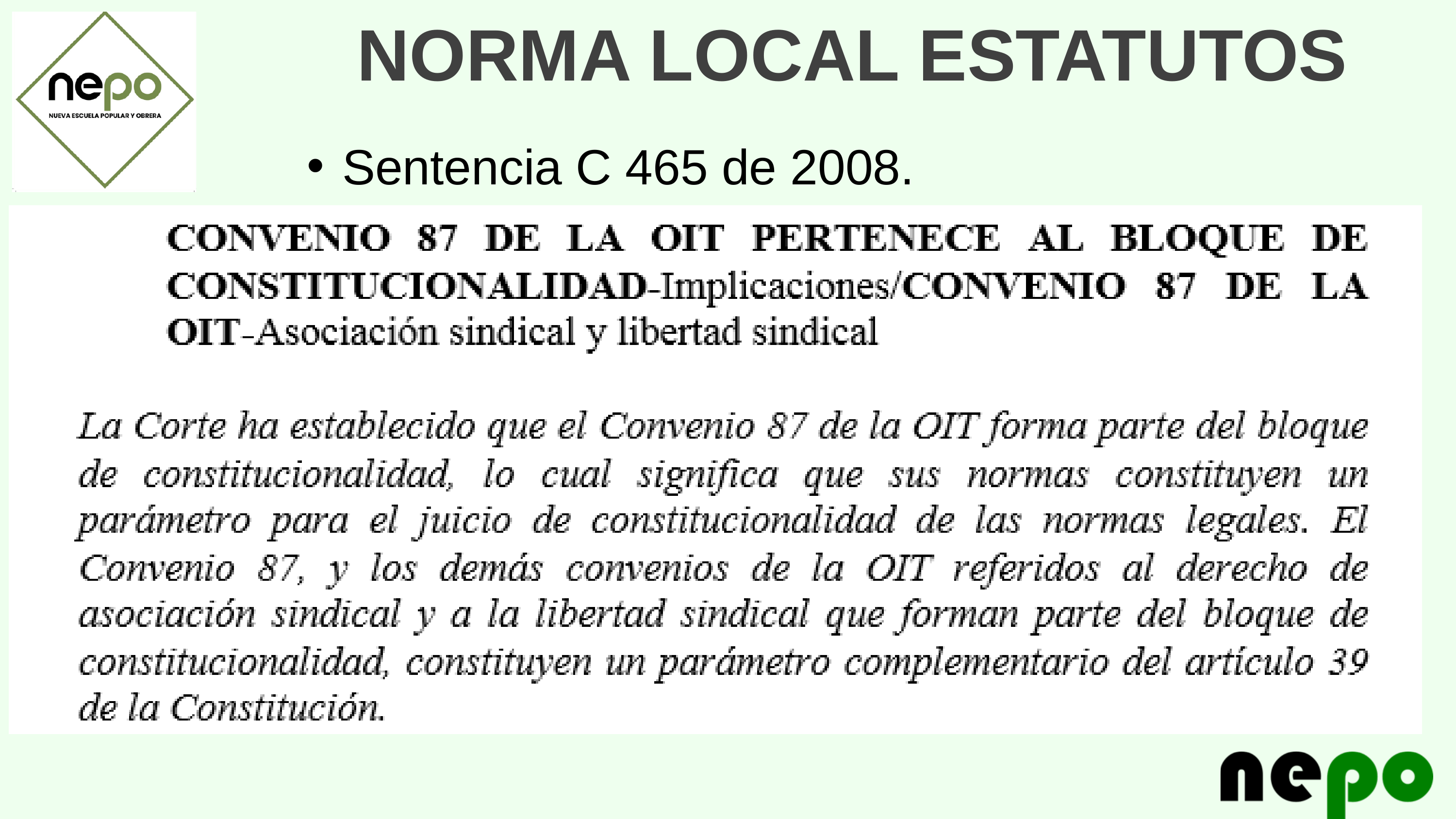

NORMA LOCAL ESTATUTOS

Sentencia C 465 de 2008.